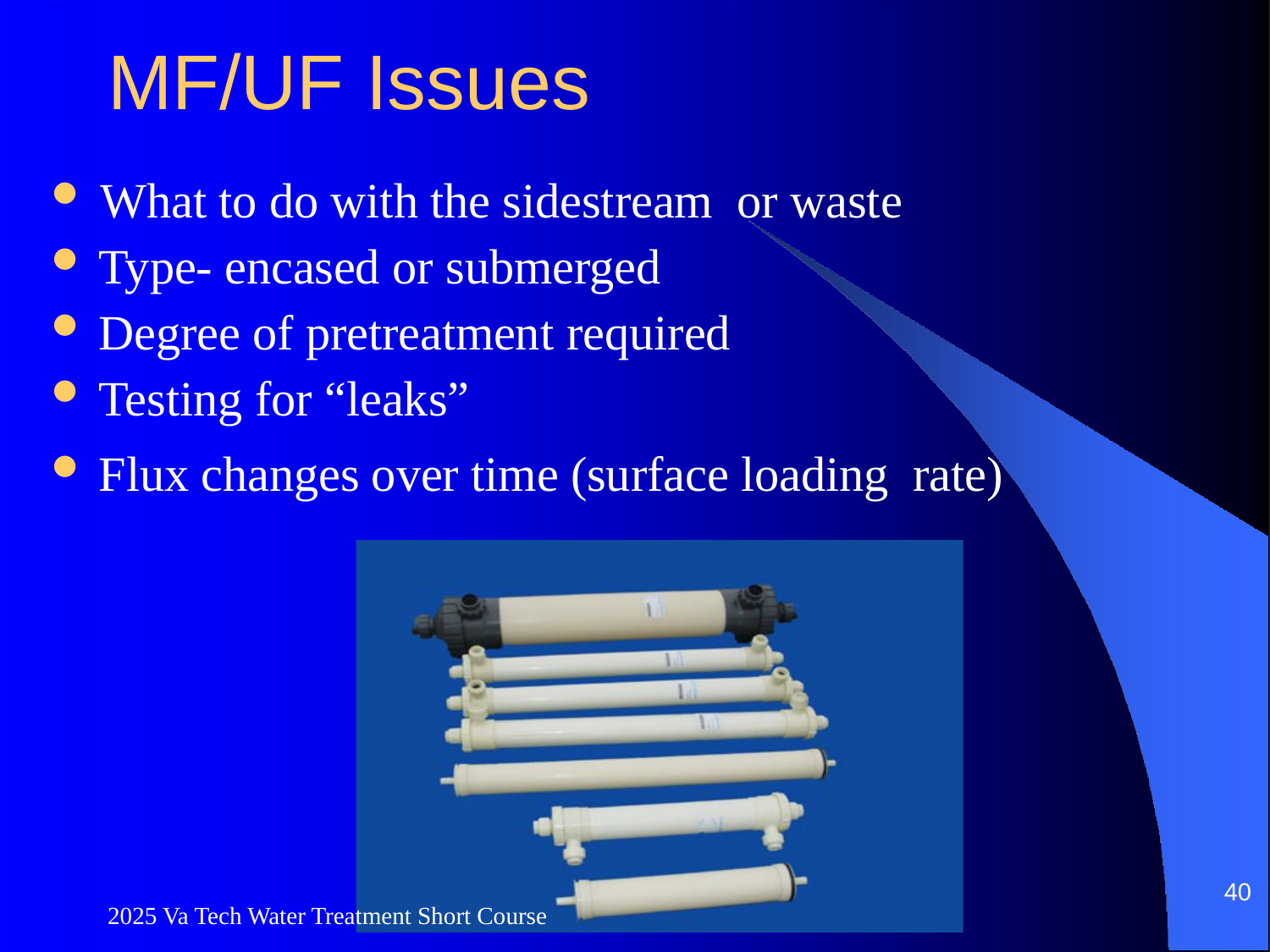

# MF/UF Issues
 What to do with the sidestream  or waste
Type- encased or submerged
Degree of pretreatment required
Testing for “leaks”
Flux changes over time (surface loading  rate)

40
2025 Va Tech Water Treatment Short Course